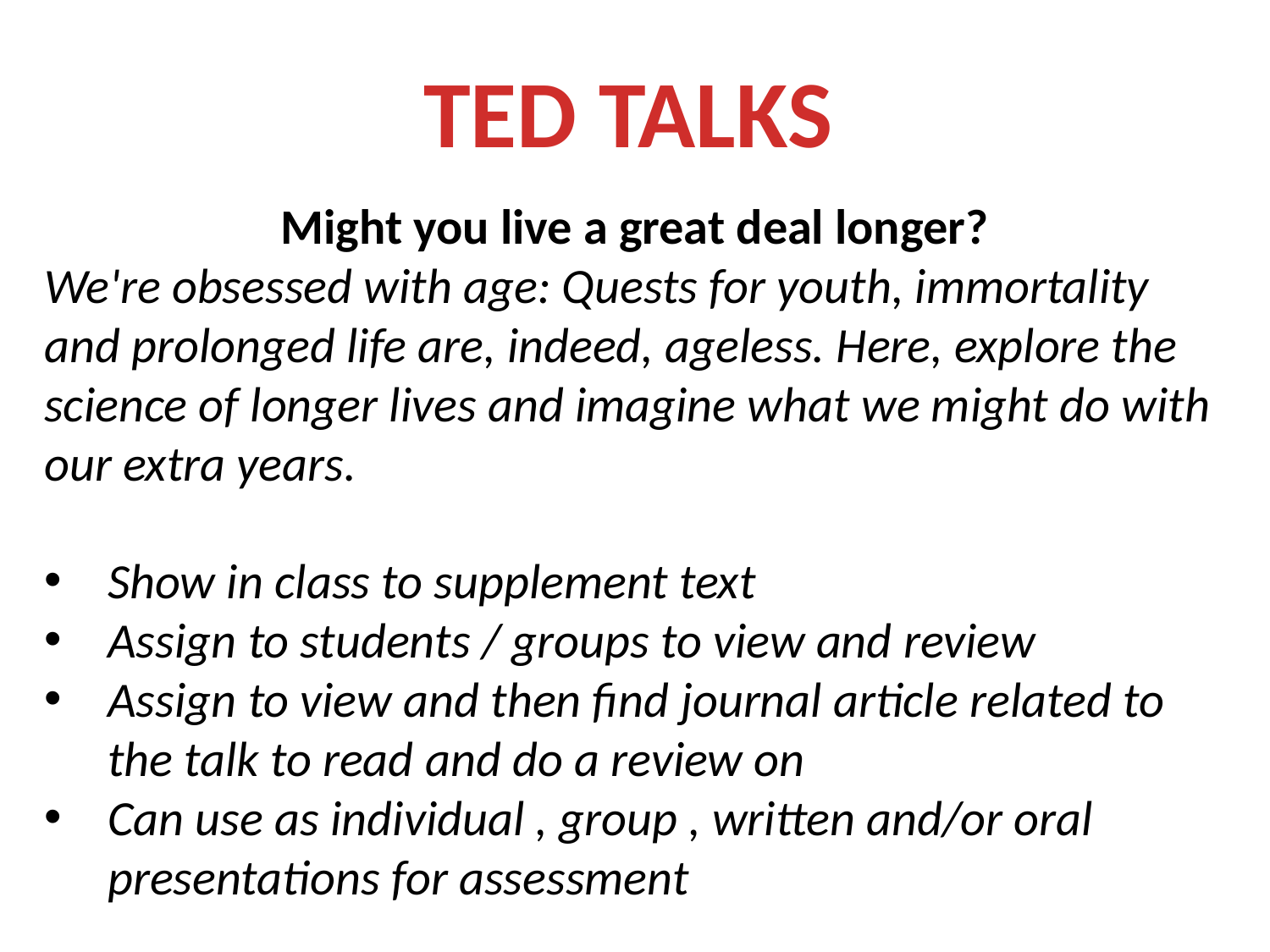

TED TALKS

Might you live a great deal longer?
We're obsessed with age: Quests for youth, immortality and prolonged life are, indeed, ageless. Here, explore the science of longer lives and imagine what we might do with our extra years.

Show in class to supplement text
Assign to students / groups to view and review
Assign to view and then find journal article related to the talk to read and do a review on
Can use as individual , group , written and/or oral presentations for assessment